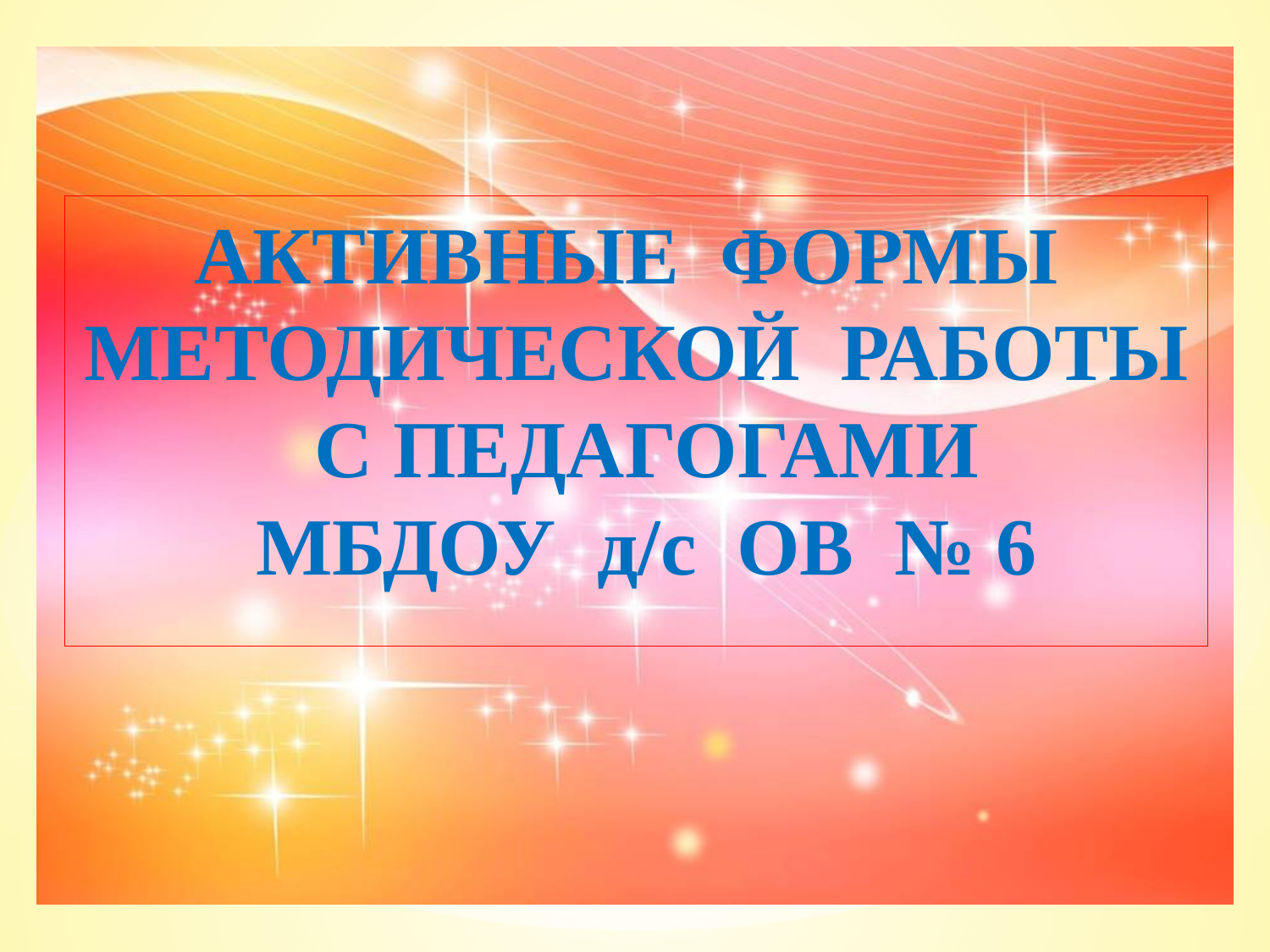

# АКТИВНЫЕ  ФОРМЫ МЕТОДИЧЕСКОЙ  РАБОТЫ  С ПЕДАГОГАМИ МБДОУ  д/с  ОВ  № 6